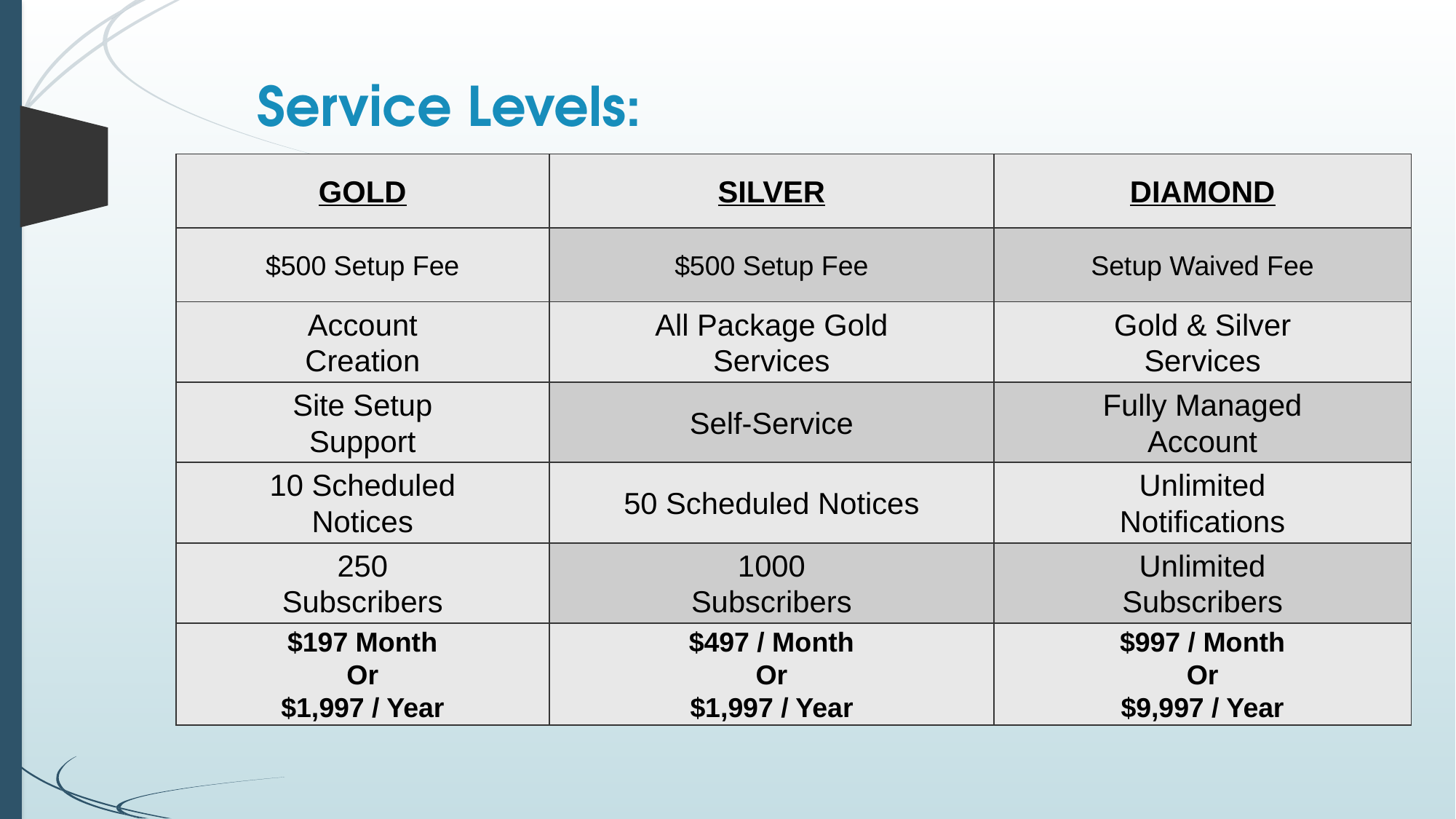

# Service Levels:
| GOLD | SILVER | DIAMOND |
| --- | --- | --- |
| $500 Setup Fee | $500 Setup Fee | Setup Waived Fee |
| Account Creation | All Package Gold Services | Gold & Silver Services |
| Site Setup Support | Self-Service | Fully Managed Account |
| 10 Scheduled Notices | 50 Scheduled Notices | Unlimited Notifications |
| 250 Subscribers | 1000 Subscribers | Unlimited Subscribers |
| $197 Month Or $1,997 / Year | $497 / Month Or $1,997 / Year | $997 / Month Or $9,997 / Year |